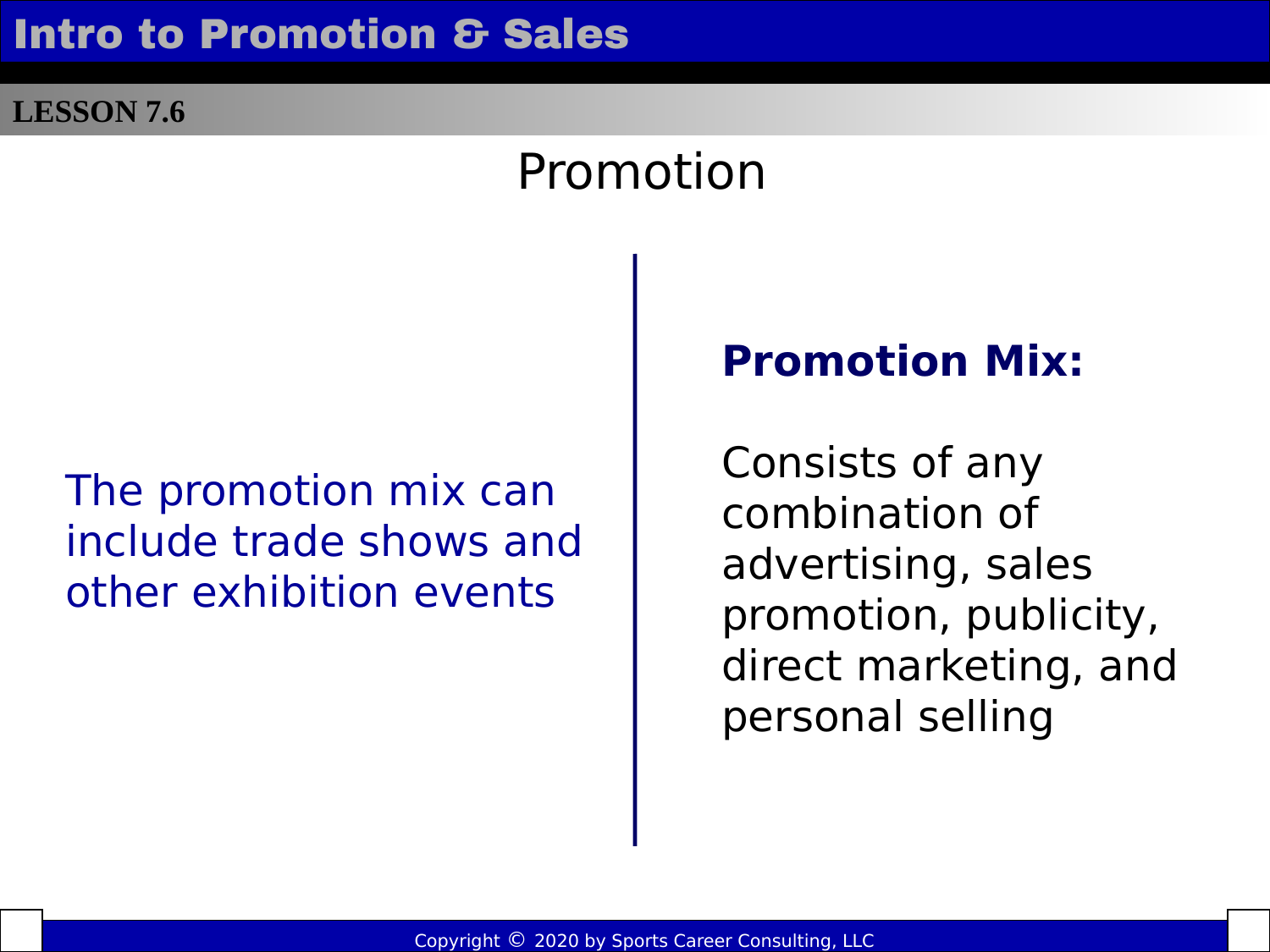

Intro to Promotion & Sales
LESSON 7.6
Promotion

Promotion Mix:

Consists of any combination of advertising, sales promotion, publicity, direct marketing, and personal selling

The promotion mix can include trade shows and other exhibition events
Copyright © 2020 by Sports Career Consulting, LLC